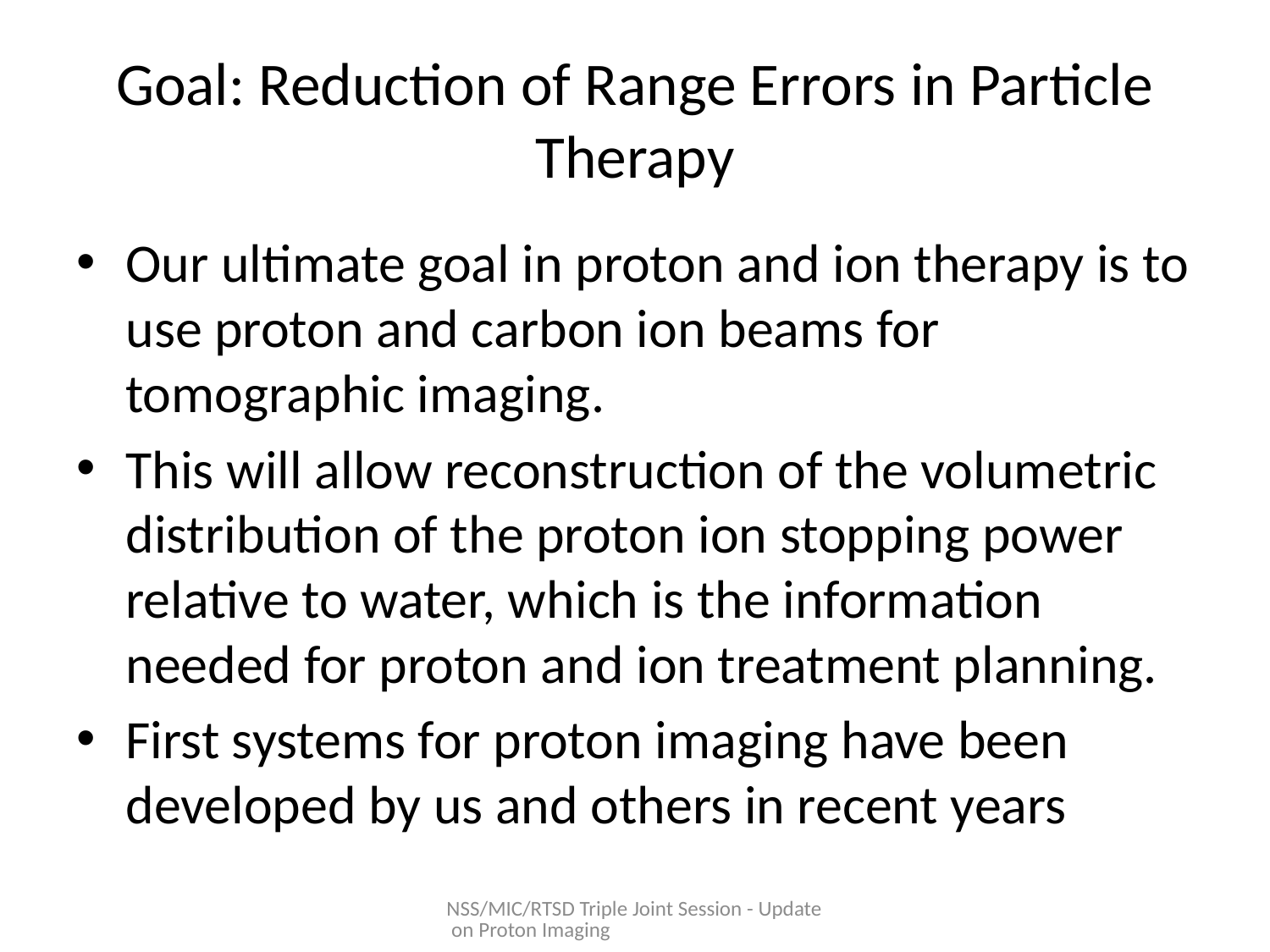

# Goal: Reduction of Range Errors in Particle Therapy
Our ultimate goal in proton and ion therapy is to use proton and carbon ion beams for tomographic imaging.
This will allow reconstruction of the volumetric distribution of the proton ion stopping power relative to water, which is the information needed for proton and ion treatment planning.
First systems for proton imaging have been developed by us and others in recent years

NSS/MIC/RTSD Triple Joint Session - Update on Proton Imaging